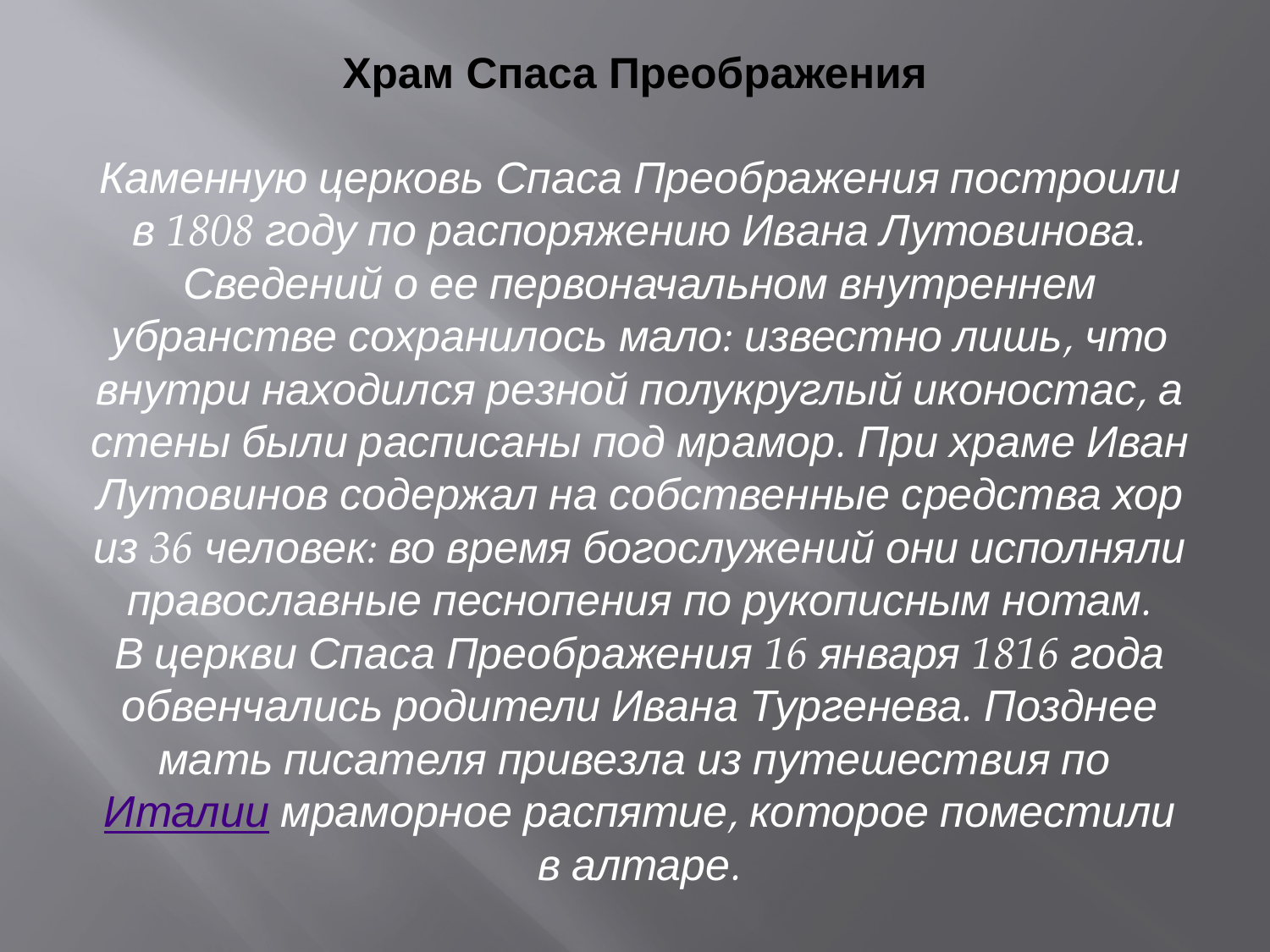

# Храм Спаса Преображения
Каменную церковь Спаса Преображения построили в 1808 году по распоряжению Ивана Лутовинова. Сведений о ее первоначальном внутреннем убранстве сохранилось мало: известно лишь, что внутри находился резной полукруглый иконостас, а стены были расписаны под мрамор. При храме Иван Лутовинов содержал на собственные средства хор из 36 человек: во время богослужений они исполняли православные песнопения по рукописным нотам.
В церкви Спаса Преображения 16 января 1816 года обвенчались родители Ивана Тургенева. Позднее мать писателя привезла из путешествия по Италии мраморное распятие, которое поместили в алтаре.